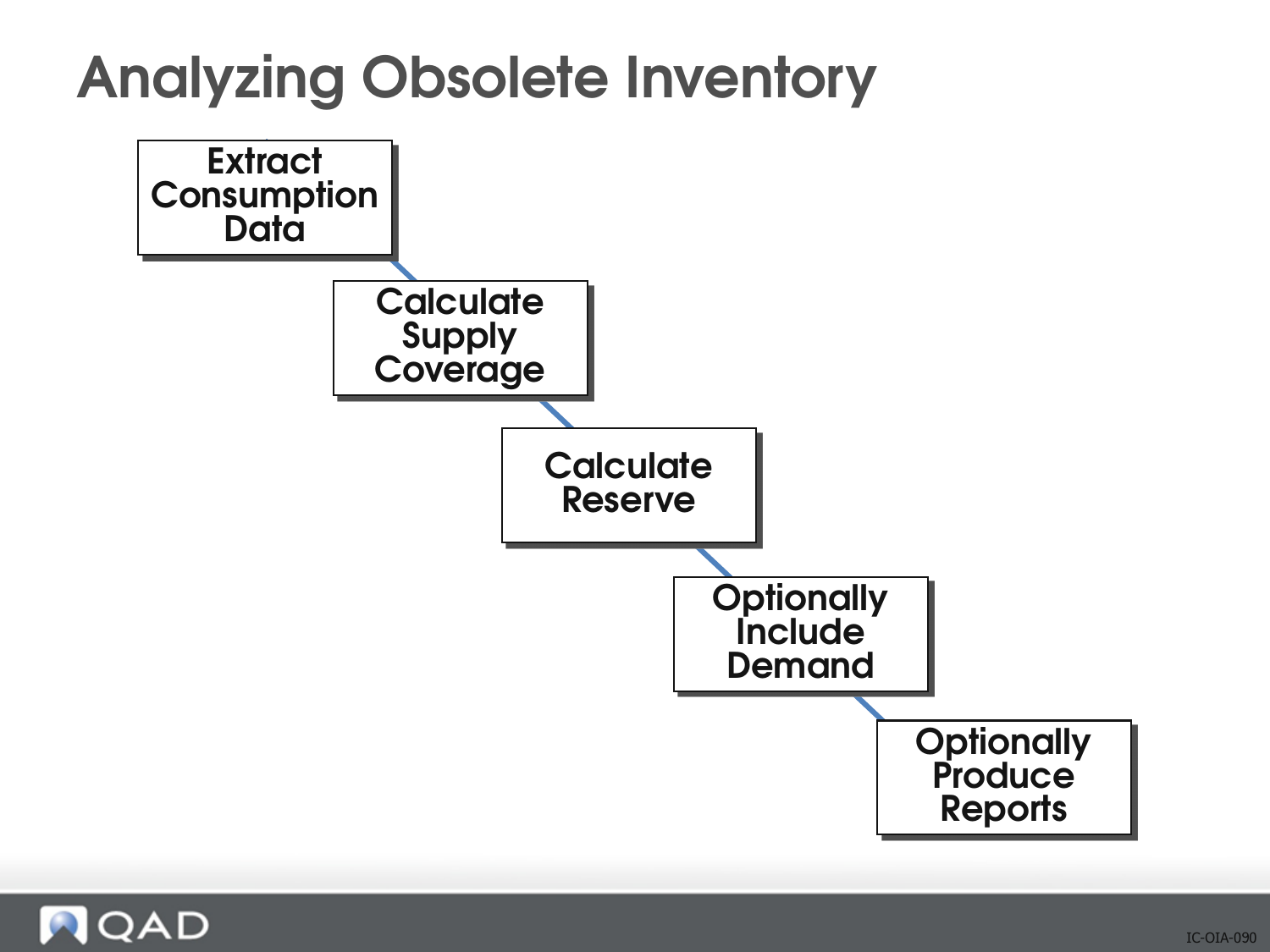

# Analyzing Obsolete Inventory
Extract Consumption Data
Calculate Supply Coverage
Calculate Reserve
Optionally Include Demand
Optionally Produce Reports
IC-OIA-090